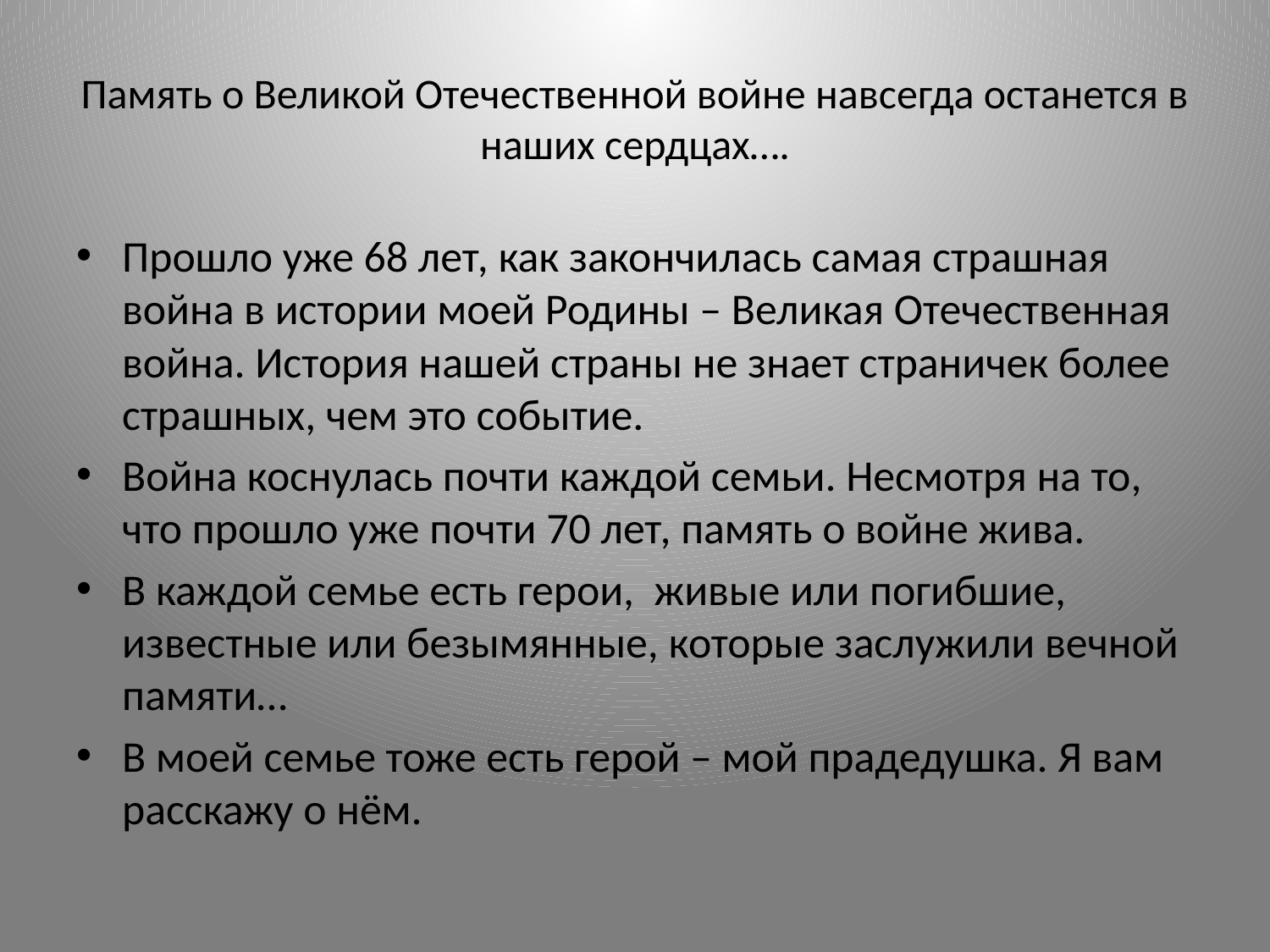

# Память о Великой Отечественной войне навсегда останется в наших сердцах….
Прошло уже 68 лет, как закончилась самая страшная война в истории моей Родины – Великая Отечественная война. История нашей страны не знает страничек более страшных, чем это событие.
Война коснулась почти каждой семьи. Несмотря на то, что прошло уже почти 70 лет, память о войне жива.
В каждой семье есть герои,  живые или погибшие, известные или безымянные, которые заслужили вечной памяти…
В моей семье тоже есть герой – мой прадедушка. Я вам расскажу о нём.